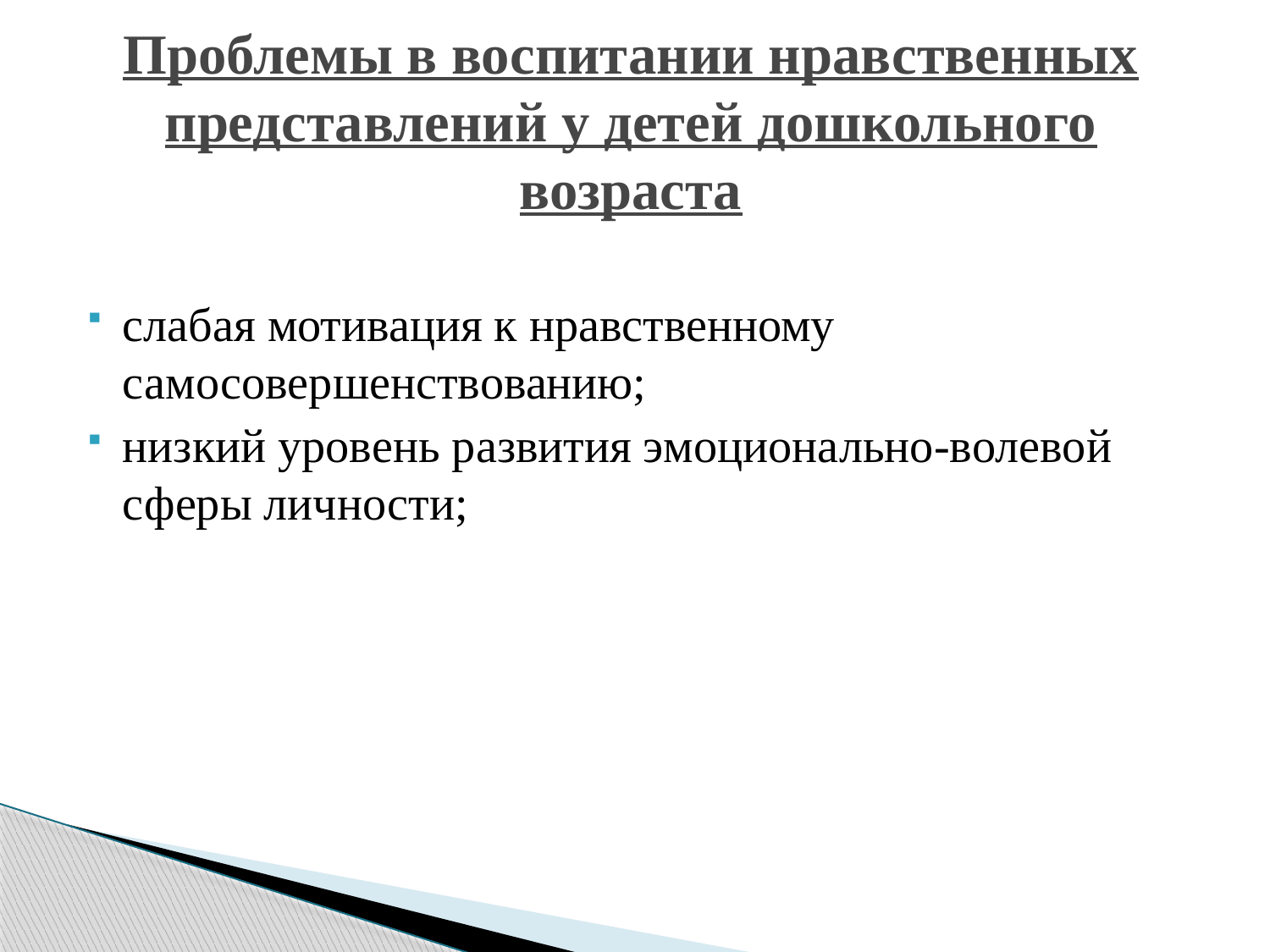

# Проблемы в воспитании нравственных представлений у детей дошкольного возраста
слабая мотивация к нравственному самосовершенствованию;
низкий уровень развития эмоционально-волевой сферы личности;